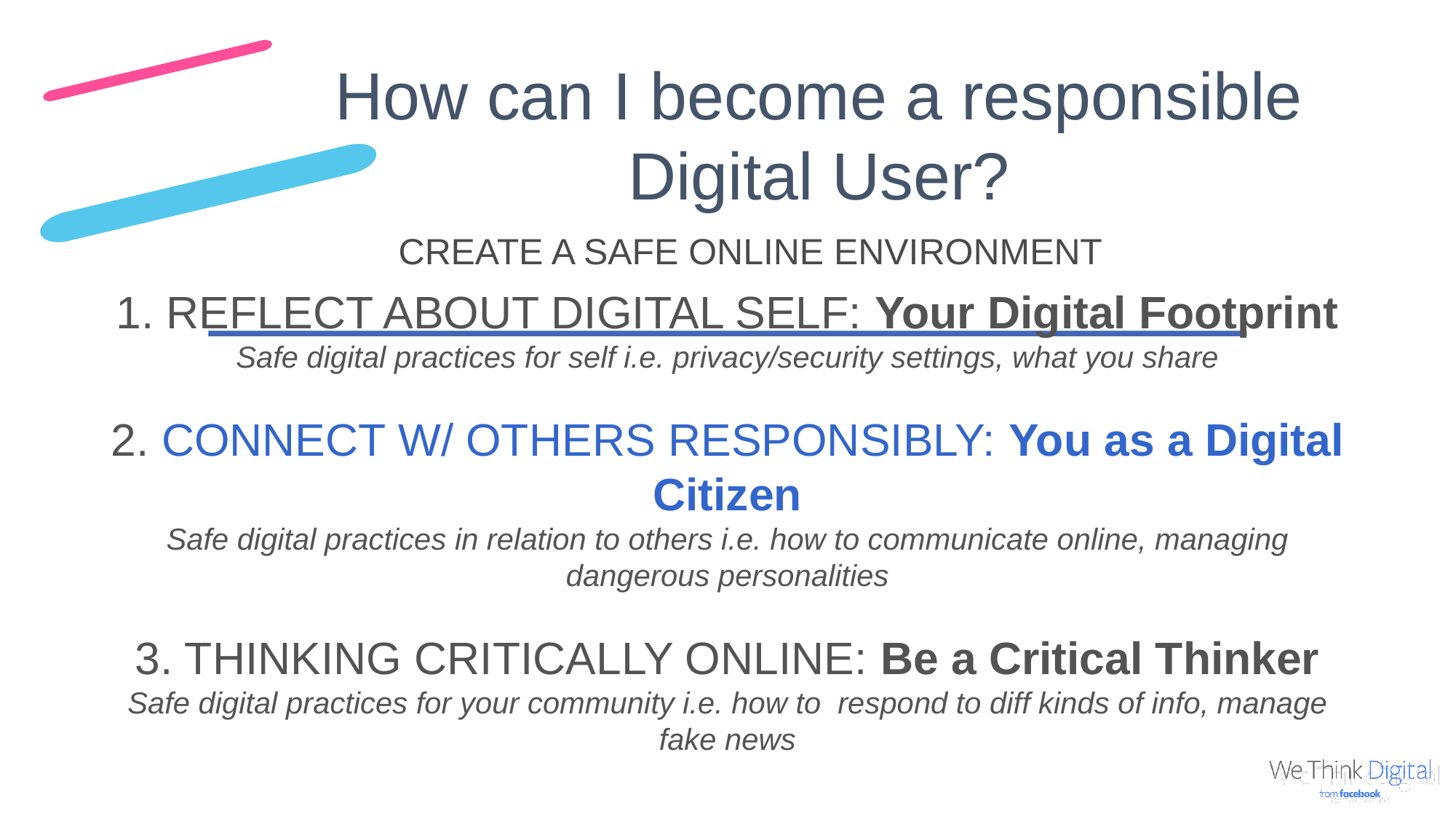

How can I become a responsible Digital User?
CREATE A SAFE ONLINE ENVIRONMENT
1. REFLECT ABOUT DIGITAL SELF: Your Digital Footprint
Safe digital practices for self i.e. privacy/security settings, what you share

2. CONNECT W/ OTHERS RESPONSIBLY: You as a Digital Citizen
Safe digital practices in relation to others i.e. how to communicate online, managing dangerous personalities

3. THINKING CRITICALLY ONLINE: Be a Critical Thinker
Safe digital practices for your community i.e. how to  respond to diff kinds of info, manage fake news